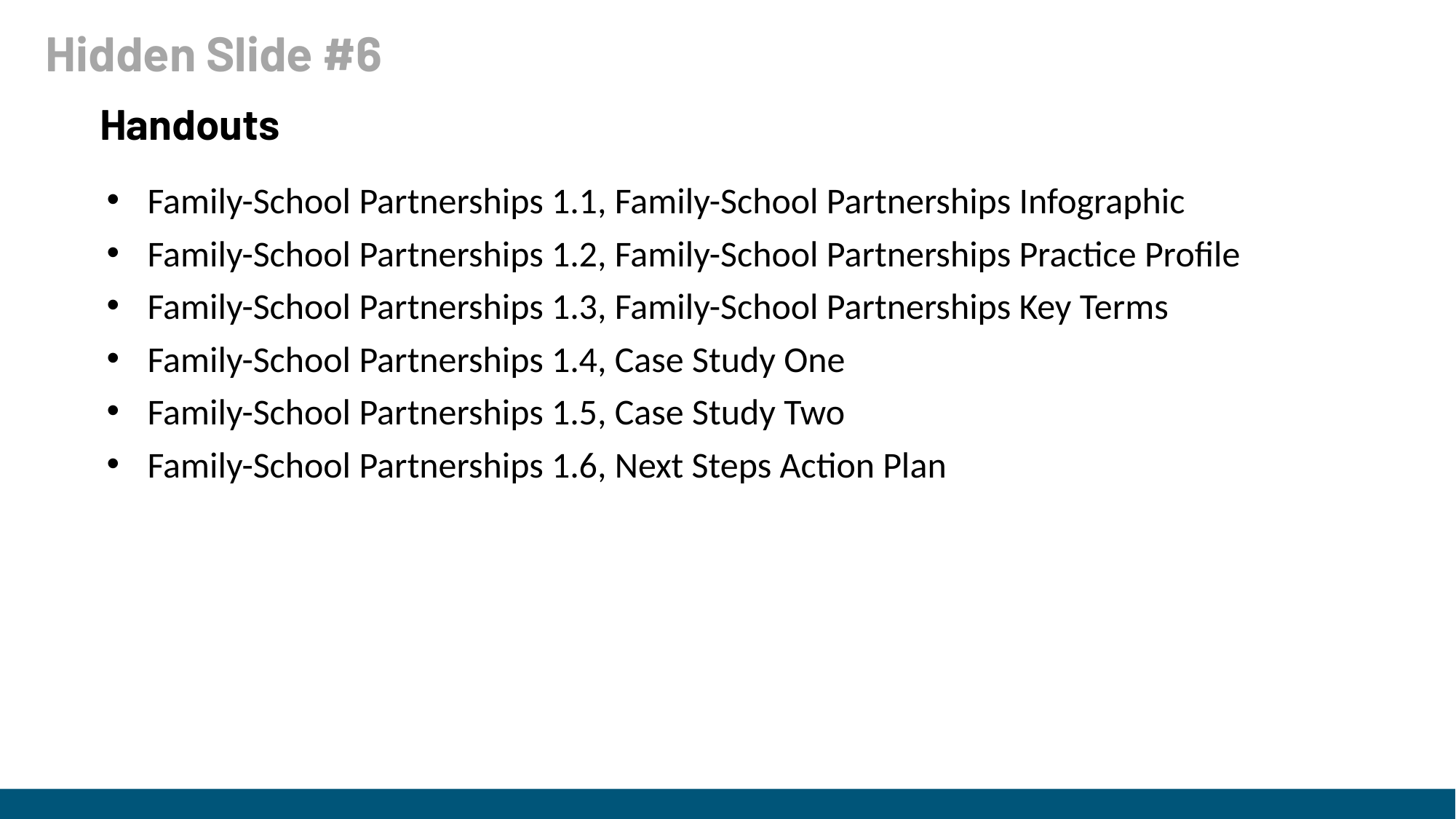

# Hidden Slide #6
Handouts
Family-School Partnerships 1.1, Family-School Partnerships Infographic
Family-School Partnerships 1.2, Family-School Partnerships Practice Profile
Family-School Partnerships 1.3, Family-School Partnerships Key Terms
Family-School Partnerships 1.4, Case Study One
Family-School Partnerships 1.5, Case Study Two
Family-School Partnerships 1.6, Next Steps Action Plan